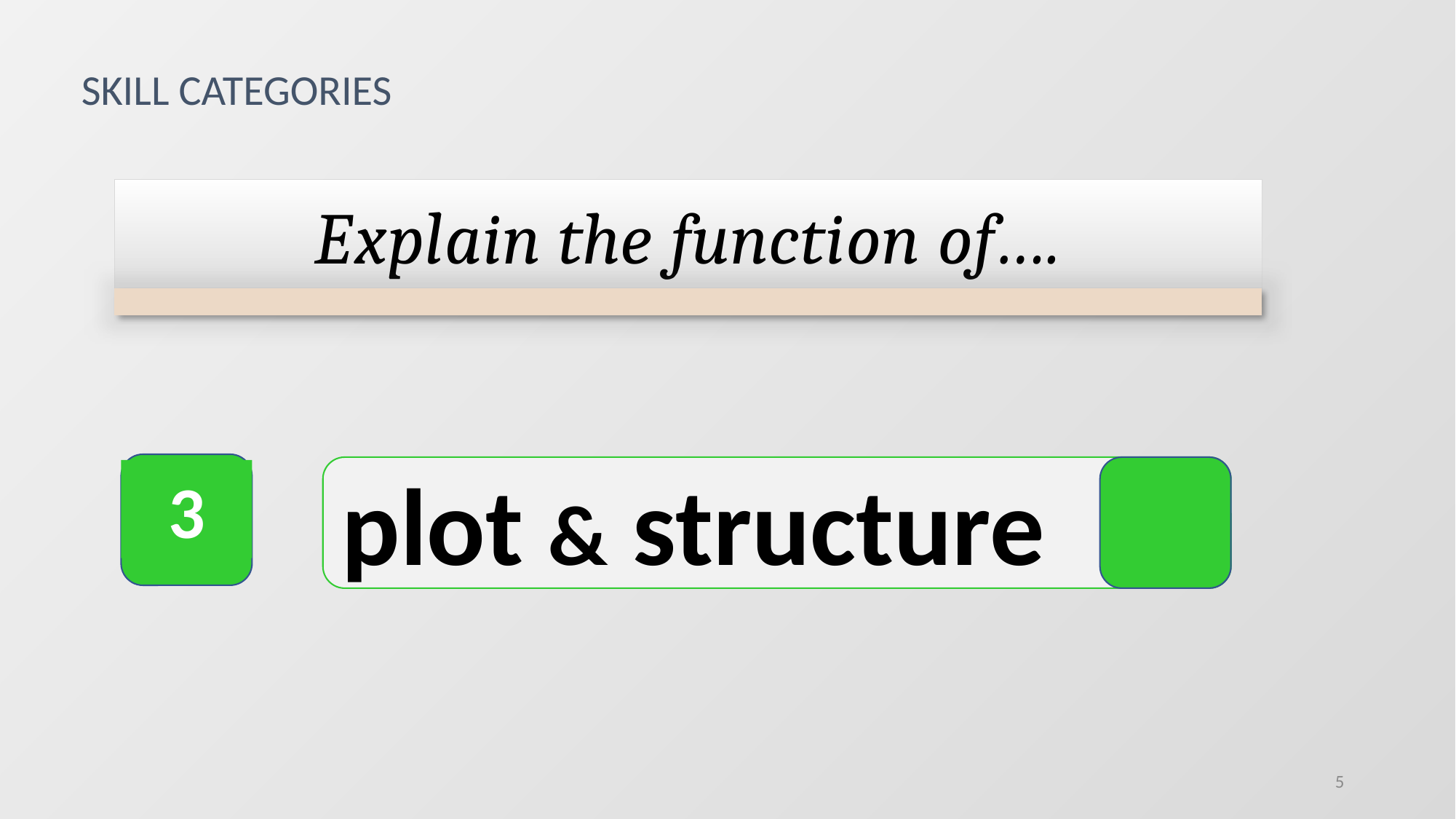

SKILL CATEGORIES
Explain the function of….

plot & structure

3

5